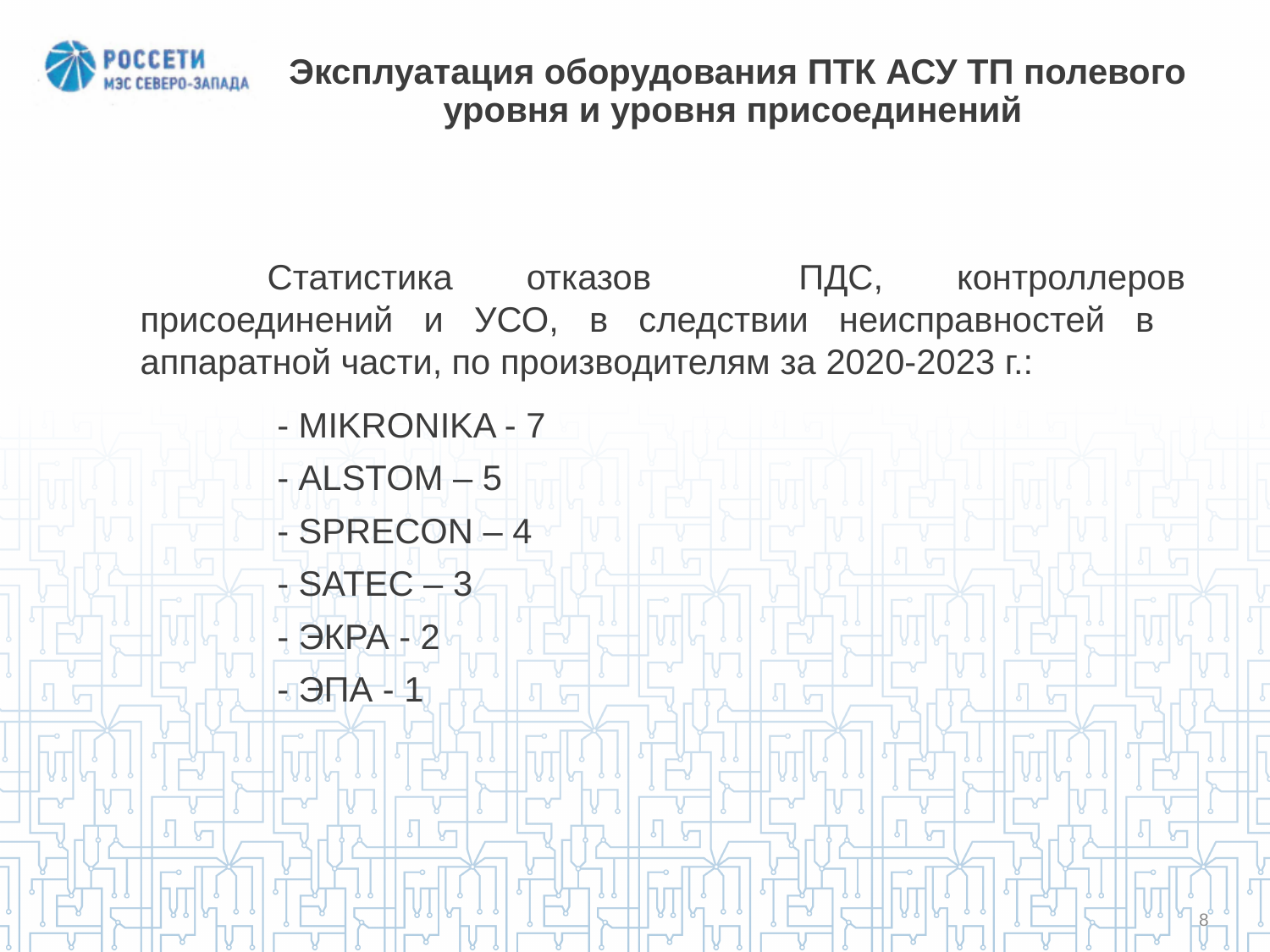

# Эксплуатация оборудования ПТК АСУ ТП полевого уровня и уровня присоединений

	Статистика отказов  ПДС, контроллеров присоединений и УСО, в следствии неисправностей в  аппаратной части, по производителям за 2020-2023 г.:
- MIKRONIKA - 7
- ALSTOM – 5
- SPRECON – 4
- SATEC – 3
- ЭКРА - 2
- ЭПА - 1